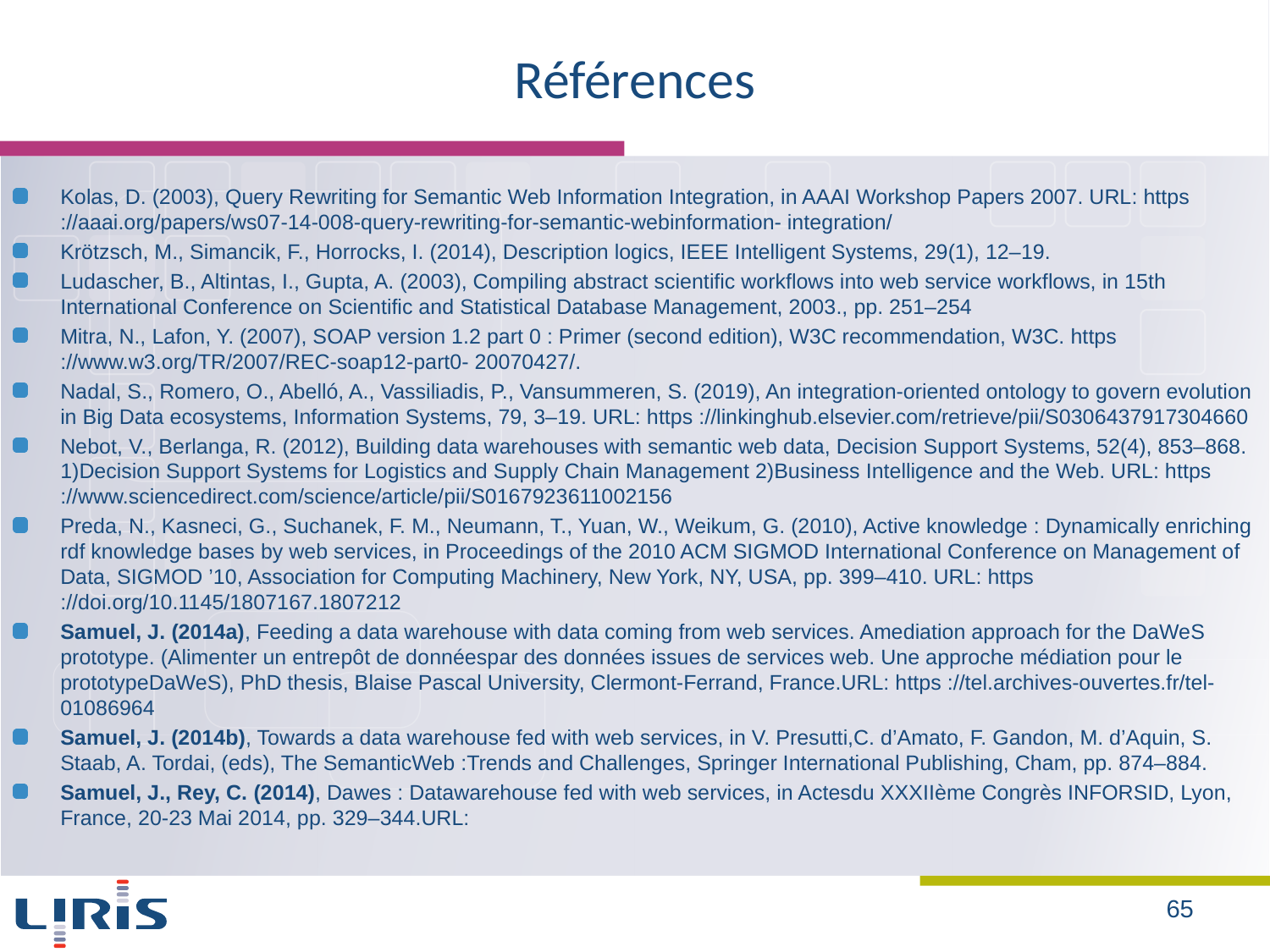

# Références

Kolas, D. (2003), Query Rewriting for Semantic Web Information Integration, in AAAI Workshop Papers 2007. URL: https ://aaai.org/papers/ws07-14-008-query-rewriting-for-semantic-webinformation- integration/
Krötzsch, M., Simancik, F., Horrocks, I. (2014), Description logics, IEEE Intelligent Systems, 29(1), 12–19.
Ludascher, B., Altintas, I., Gupta, A. (2003), Compiling abstract scientific workflows into web service workflows, in 15th International Conference on Scientific and Statistical Database Management, 2003., pp. 251–254
Mitra, N., Lafon, Y. (2007), SOAP version 1.2 part 0 : Primer (second edition), W3C recommendation, W3C. https ://www.w3.org/TR/2007/REC-soap12-part0- 20070427/.
Nadal, S., Romero, O., Abelló, A., Vassiliadis, P., Vansummeren, S. (2019), An integration-oriented ontology to govern evolution in Big Data ecosystems, Information Systems, 79, 3–19. URL: https ://linkinghub.elsevier.com/retrieve/pii/S0306437917304660
Nebot, V., Berlanga, R. (2012), Building data warehouses with semantic web data, Decision Support Systems, 52(4), 853–868. 1)Decision Support Systems for Logistics and Supply Chain Management 2)Business Intelligence and the Web. URL: https ://www.sciencedirect.com/science/article/pii/S0167923611002156
Preda, N., Kasneci, G., Suchanek, F. M., Neumann, T., Yuan, W., Weikum, G. (2010), Active knowledge : Dynamically enriching rdf knowledge bases by web services, in Proceedings of the 2010 ACM SIGMOD International Conference on Management of Data, SIGMOD ’10, Association for Computing Machinery, New York, NY, USA, pp. 399–410. URL: https ://doi.org/10.1145/1807167.1807212
Samuel, J. (2014a), Feeding a data warehouse with data coming from web services. Amediation approach for the DaWeS prototype. (Alimenter un entrepôt de donnéespar des données issues de services web. Une approche médiation pour le prototypeDaWeS), PhD thesis, Blaise Pascal University, Clermont-Ferrand, France.URL: https ://tel.archives-ouvertes.fr/tel-01086964
Samuel, J. (2014b), Towards a data warehouse fed with web services, in V. Presutti,C. d’Amato, F. Gandon, M. d’Aquin, S. Staab, A. Tordai, (eds), The SemanticWeb :Trends and Challenges, Springer International Publishing, Cham, pp. 874–884.
Samuel, J., Rey, C. (2014), Dawes : Datawarehouse fed with web services, in Actesdu XXXIIème Congrès INFORSID, Lyon, France, 20-23 Mai 2014, pp. 329–344.URL:
65